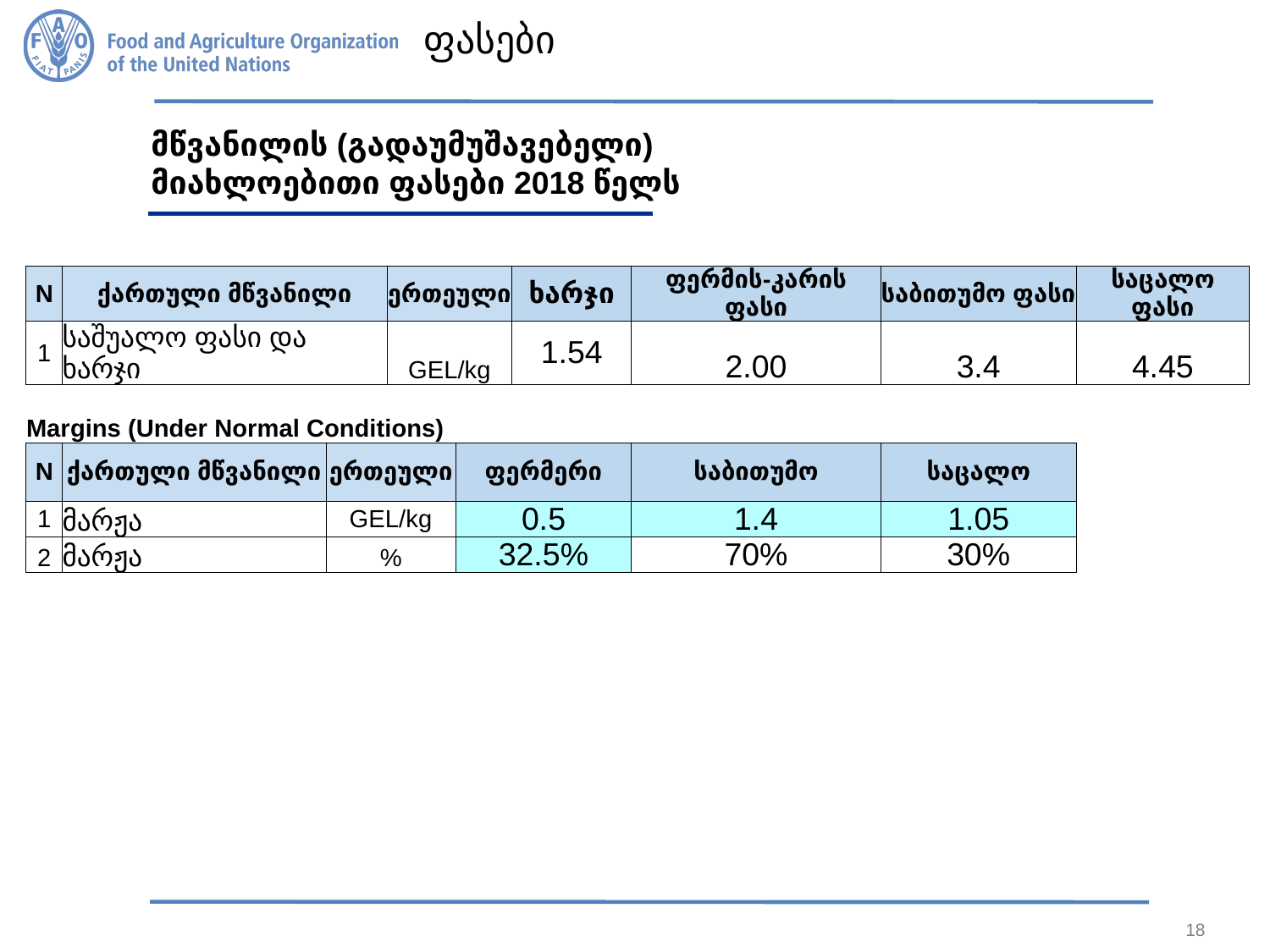

# ფასები
მწვანილის (გადაუმუშავებელი) მიახლოებითი ფასები 2018 წელს
| N | ქართული მწვანილი |  | ერთეული |  | ხარჯი | ფერმის-კარის ფასი | საბითუმო ფასი | საცალო ფასი |
| --- | --- | --- | --- | --- | --- | --- | --- | --- |
| 1 | საშუალო ფასი და ხარჯი |  | GEL/kg |  | 1.54 | 2.00 | 3.4 | 4.45 |
|  |  |  |  |  |  |  |  |  |
| Margins (Under Normal Conditions) |  |  |  |  |  |  |  |  |
| N | ქართული მწვანილი | ერთეული |  | ფერმერი |  | საბითუმო | საცალო |  |
| 1 | მარჟა | GEL/kg |  | 0.5 |  | 1.4 | 1.05 |  |
| 2 | მარჟა | % |  | 32.5% |  | 70% | 30% |  |
18